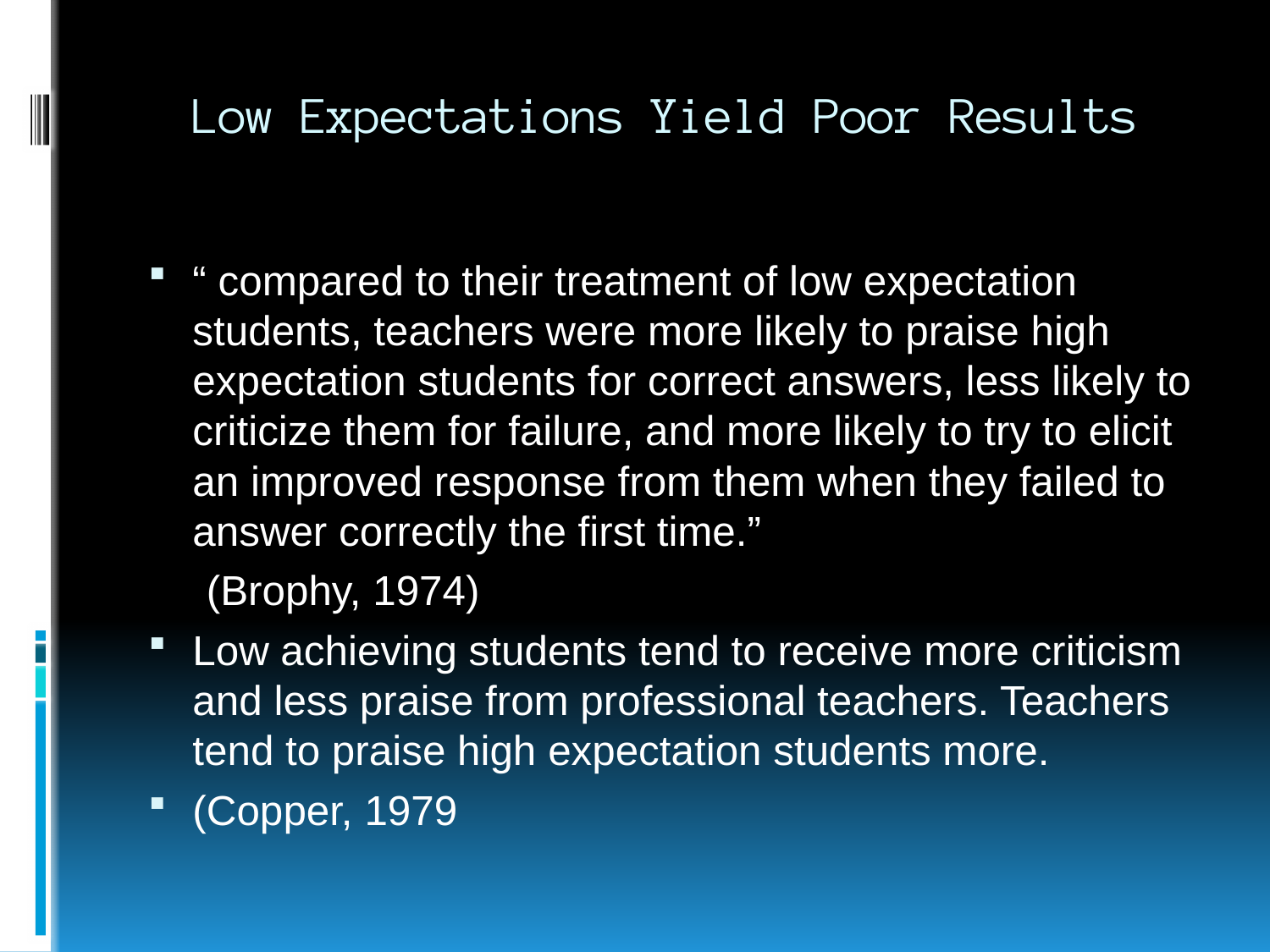

# Low Expectations Yield Poor Results
“ compared to their treatment of low expectation students, teachers were more likely to praise high expectation students for correct answers, less likely to criticize them for failure, and more likely to try to elicit an improved response from them when they failed to answer correctly the first time.”
     (Brophy, 1974)
Low achieving students tend to receive more criticism and less praise from professional teachers. Teachers tend to praise high expectation students more.
(Copper, 1979